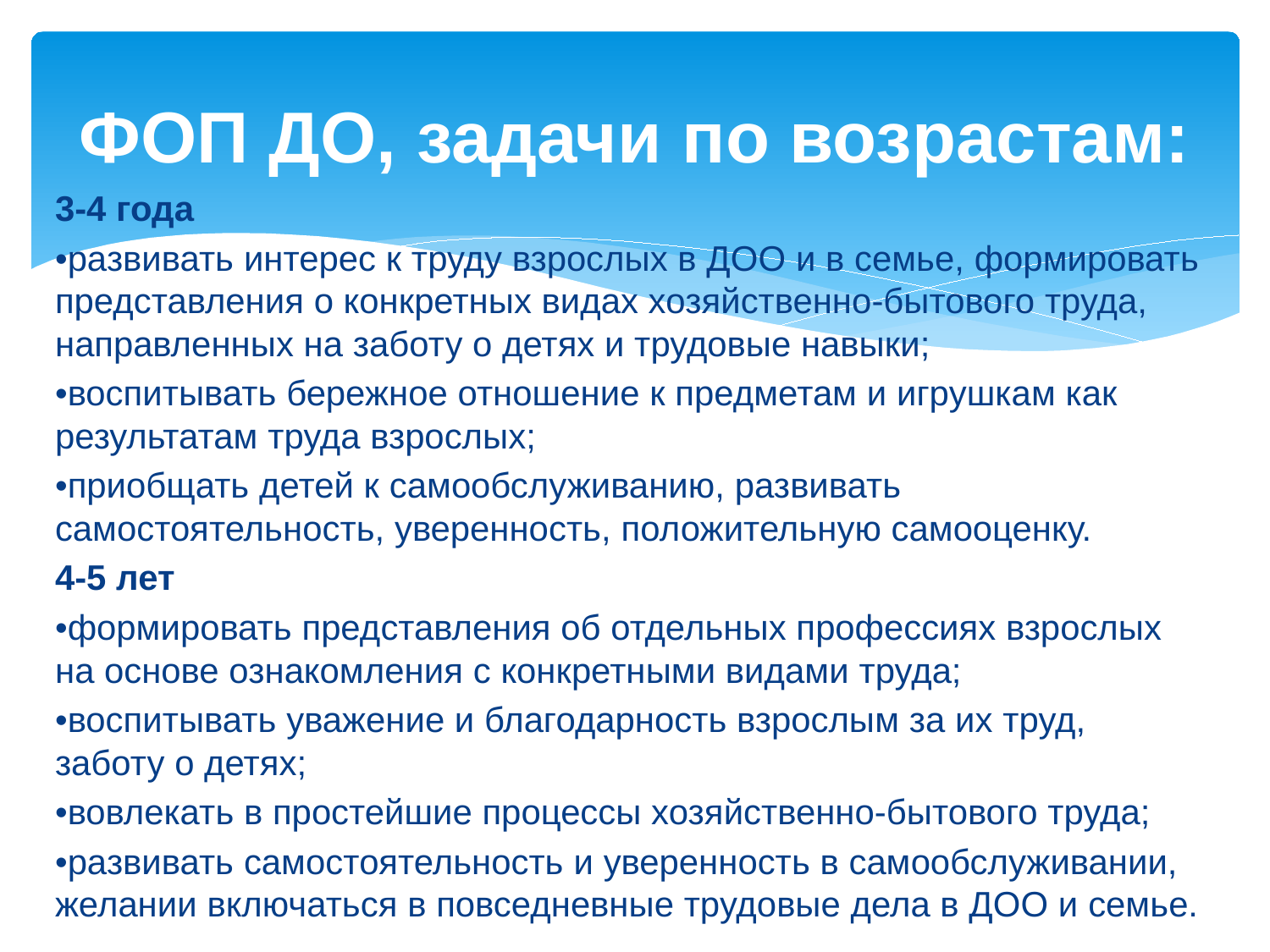

# ФОП ДО, задачи по возрастам:
3-4 года
•развивать интерес к труду взрослых в ДОО и в семье, формировать представления о конкретных видах хозяйственно-бытового труда, направленных на заботу о детях и трудовые навыки;
•воспитывать бережное отношение к предметам и игрушкам как результатам труда взрослых;
•приобщать детей к самообслуживанию, развивать самостоятельность, уверенность, положительную самооценку.
4-5 лет
•формировать представления об отдельных профессиях взрослых на основе ознакомления с конкретными видами труда;
•воспитывать уважение и благодарность взрослым за их труд, заботу о детях;
•вовлекать в простейшие процессы хозяйственно-бытового труда;
•развивать самостоятельность и уверенность в самообслуживании, желании включаться в повседневные трудовые дела в ДОО и семье.